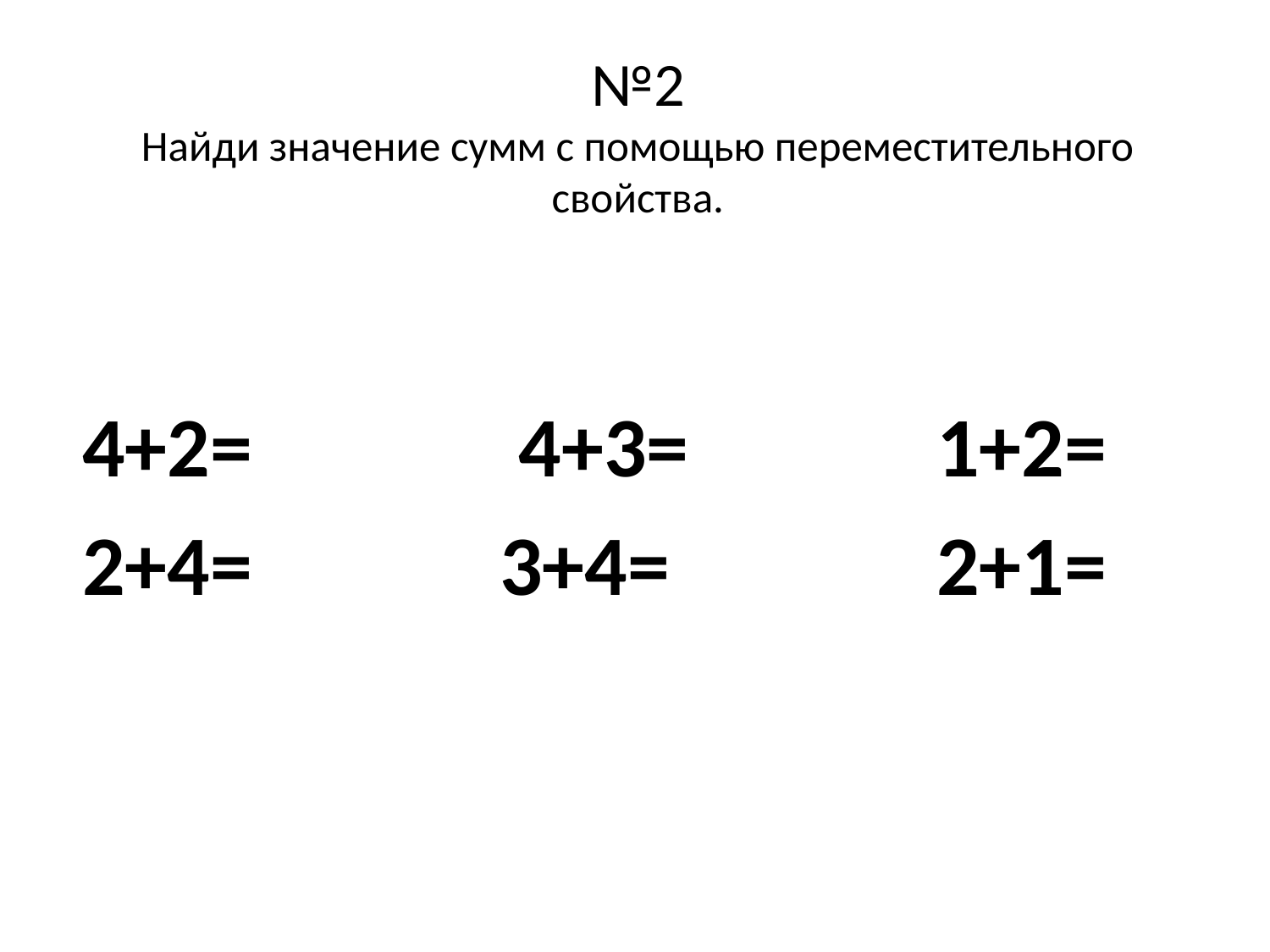

# №2 Найди значение сумм с помощью переместительного свойства.

4+2=              4+3=             1+2=
2+4=             3+4=              2+1=